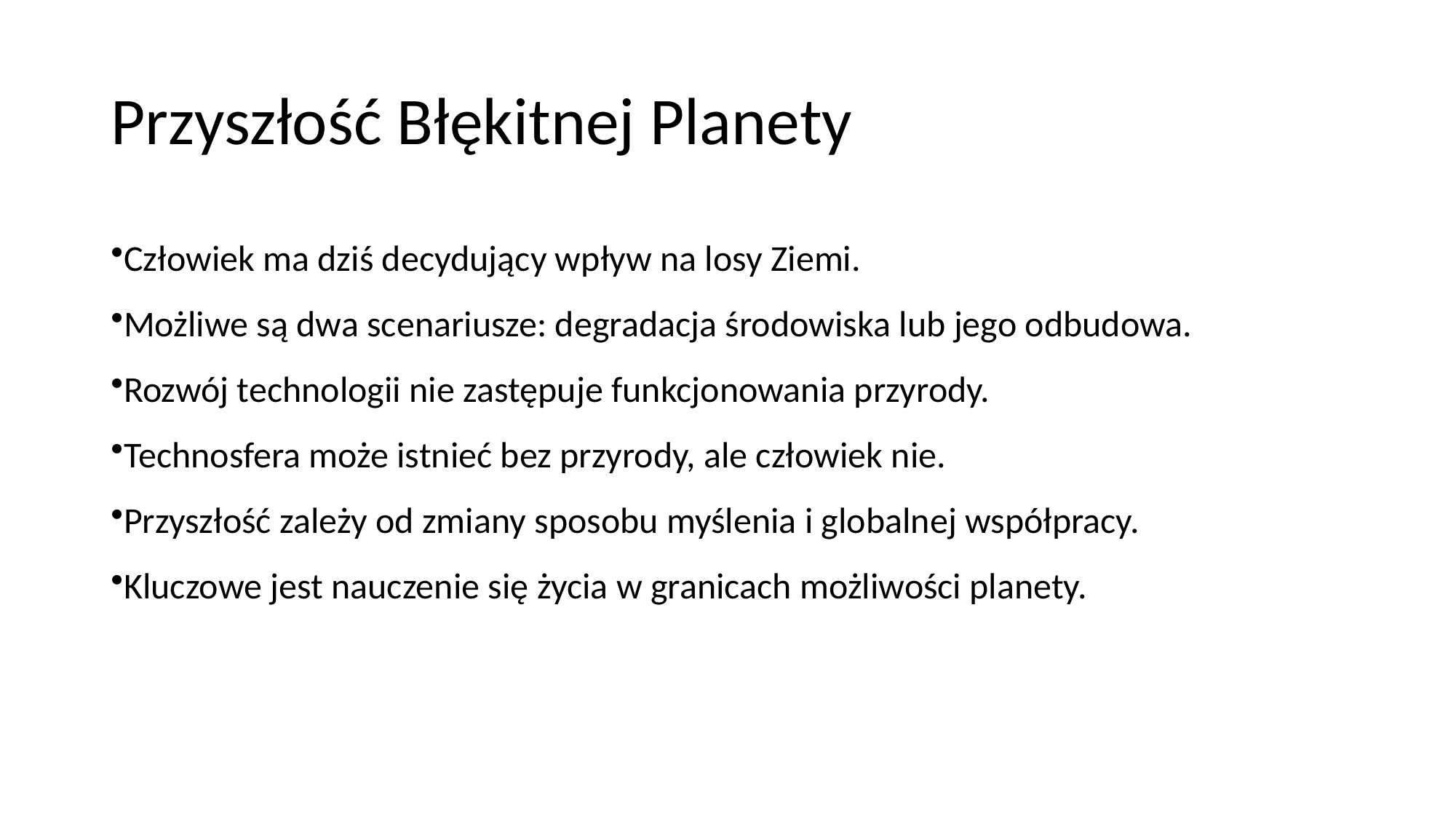

# Przyszłość Błękitnej Planety
Człowiek ma dziś decydujący wpływ na losy Ziemi.
Możliwe są dwa scenariusze: degradacja środowiska lub jego odbudowa.
Rozwój technologii nie zastępuje funkcjonowania przyrody.
Technosfera może istnieć bez przyrody, ale człowiek nie.
Przyszłość zależy od zmiany sposobu myślenia i globalnej współpracy.
Kluczowe jest nauczenie się życia w granicach możliwości planety.